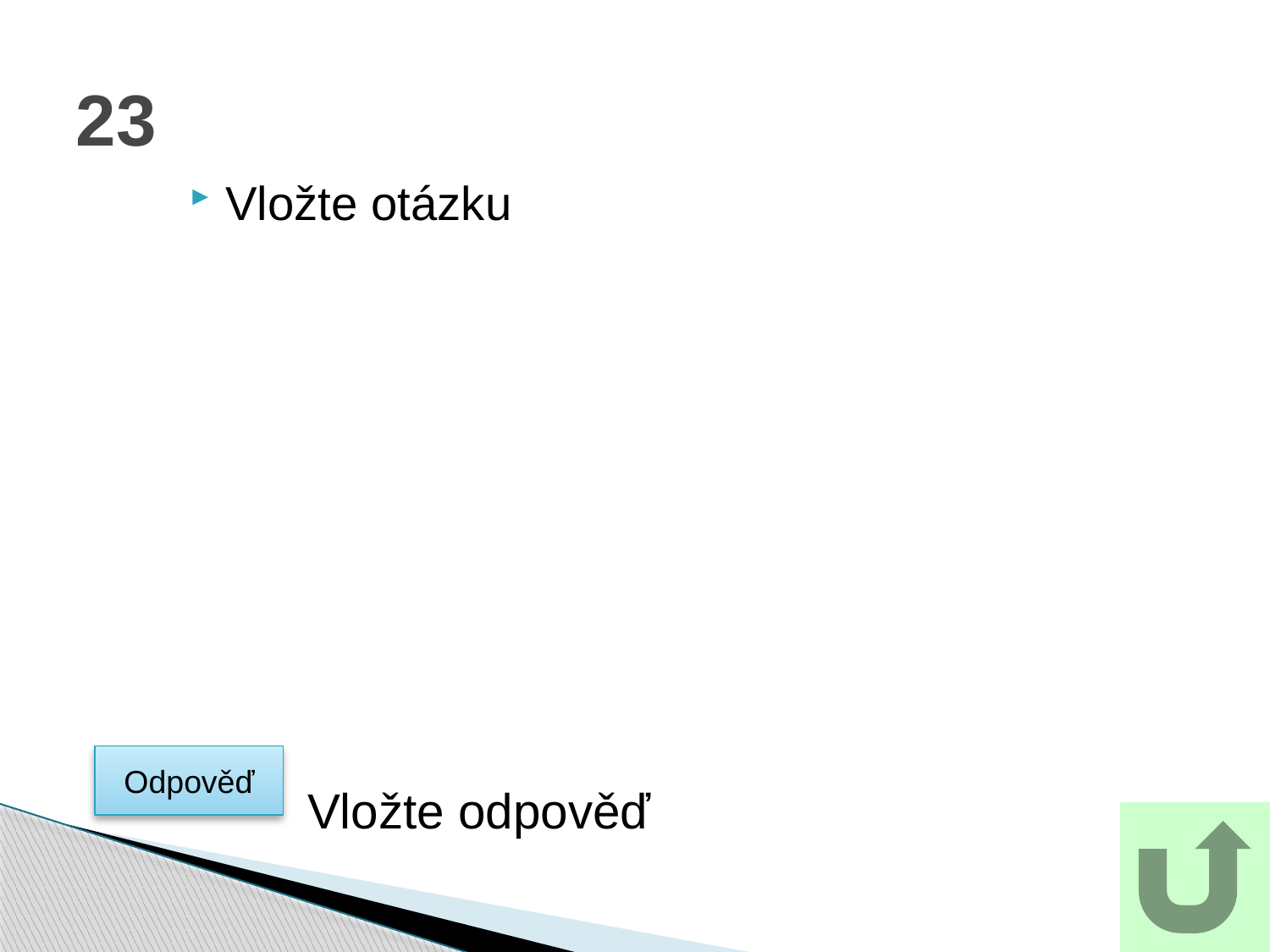

# 23
Vložte otázku
Odpověď
Vložte odpověď